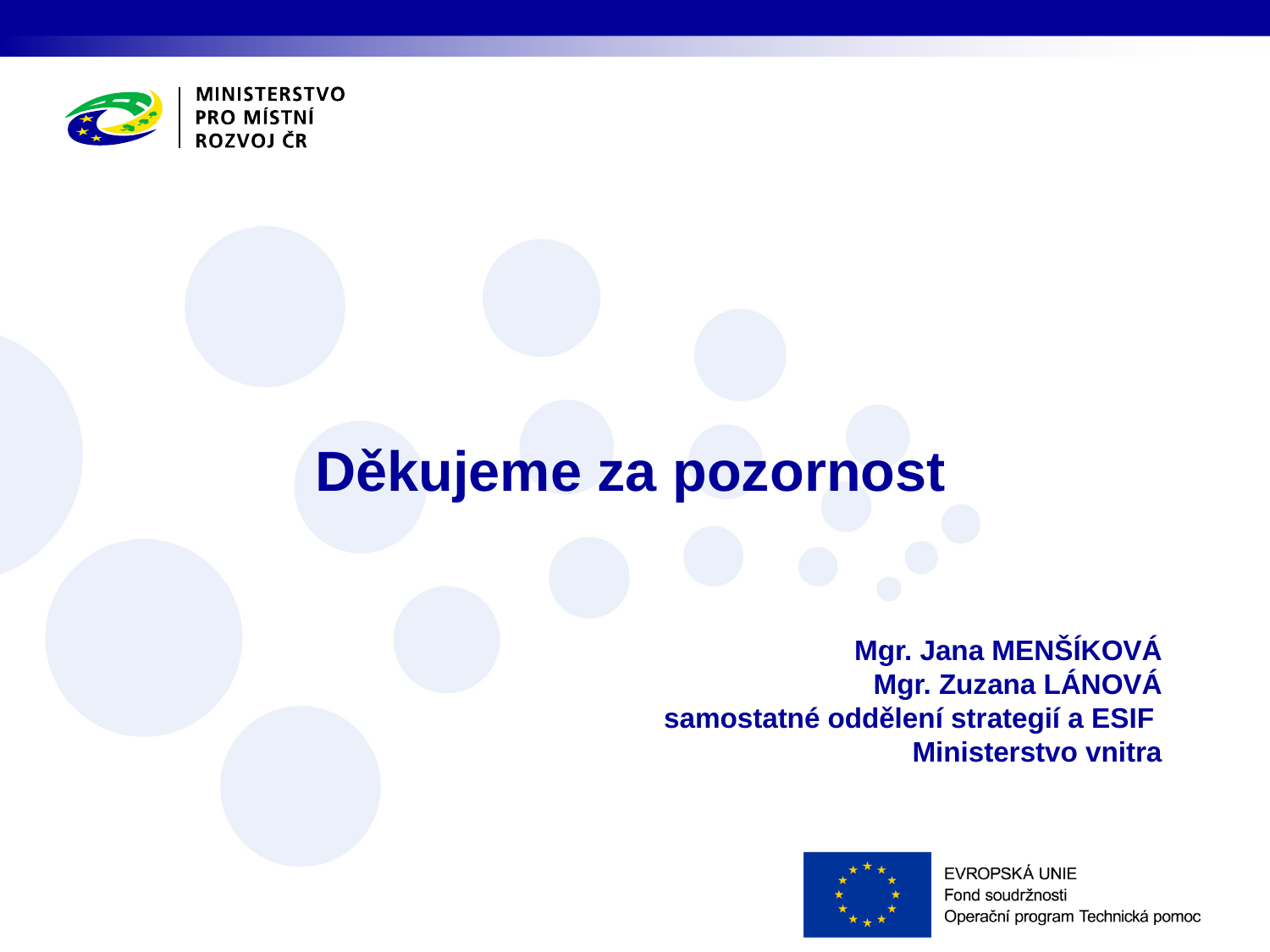

Děkujeme za pozornost

Mgr. Jana MENŠÍKOVÁ
Mgr. Zuzana LÁNOVÁ
samostatné oddělení strategií a ESIF
Ministerstvo vnitra